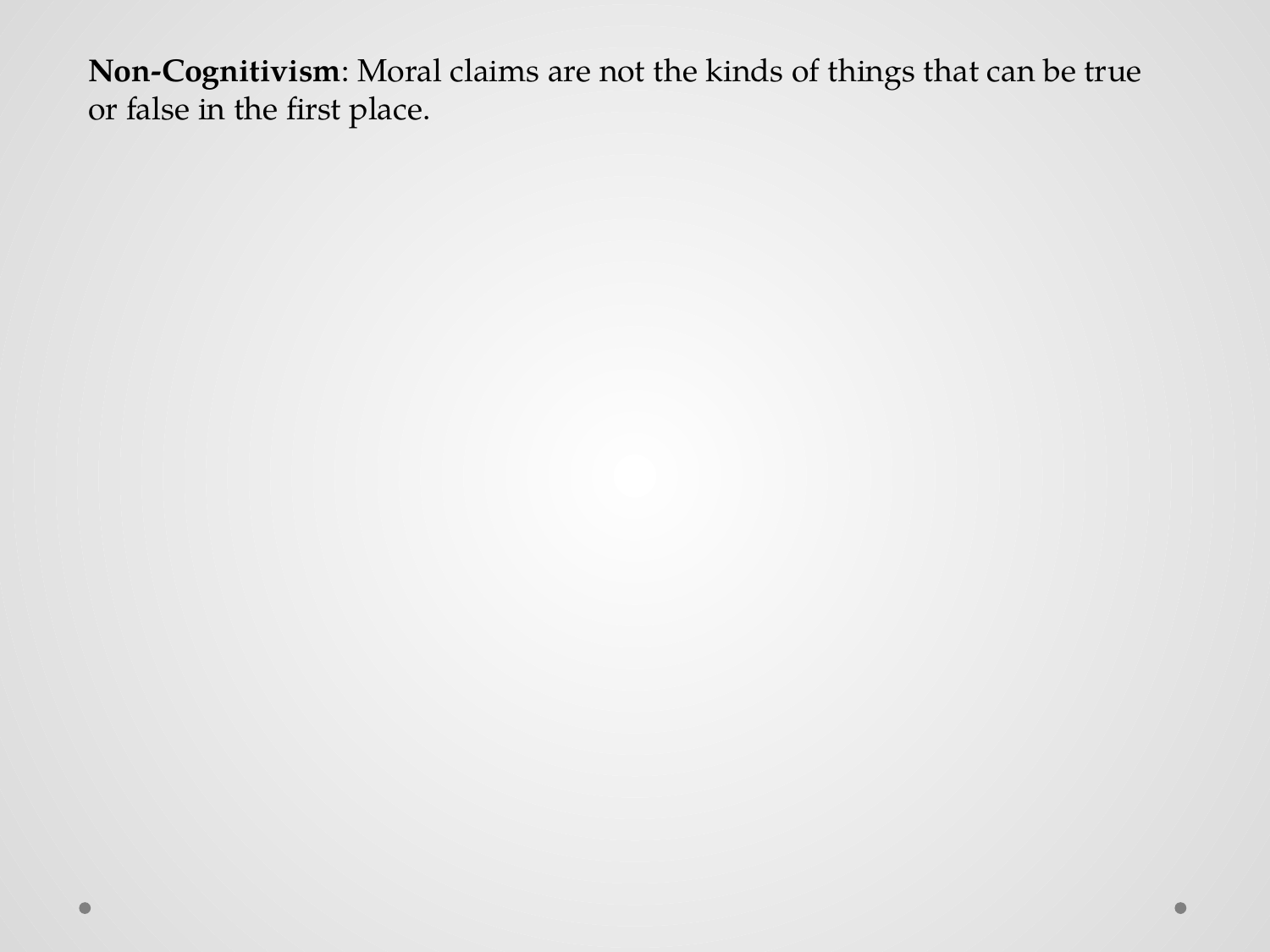

Non-Cognitivism: Moral claims are not the kinds of things that can be true or false in the first place.